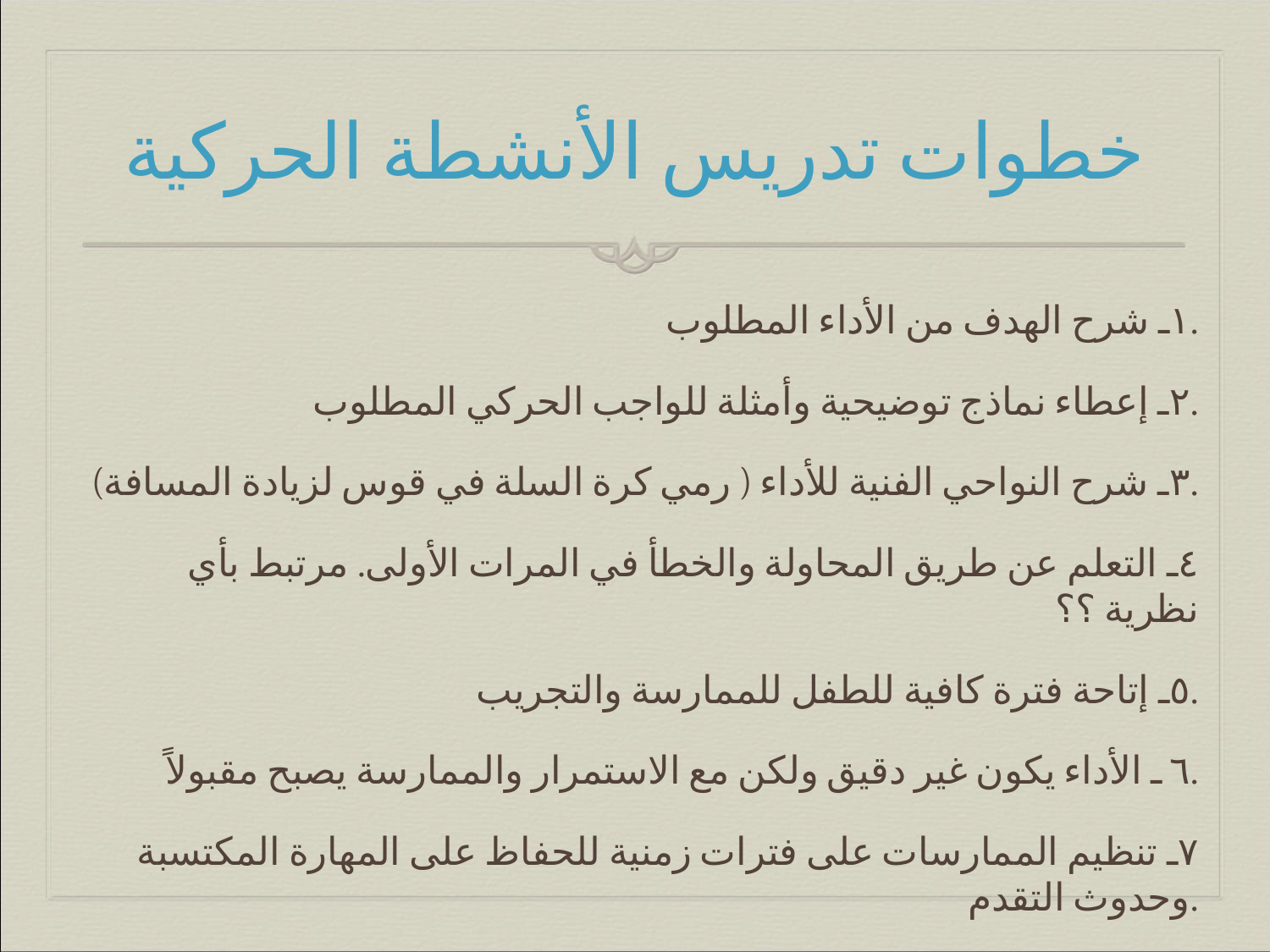

خطوات تدريس الأنشطة الحركية
١ـ شرح الهدف من الأداء المطلوب.
٢ـ إعطاء نماذج توضيحية وأمثلة للواجب الحركي المطلوب.
٣ـ شرح النواحي الفنية للأداء ( رمي كرة السلة في قوس لزيادة المسافة).
٤ـ التعلم عن طريق المحاولة والخطأ في المرات الأولى. مرتبط بأي نظرية ؟؟
٥ـ إتاحة فترة كافية للطفل للممارسة والتجريب.
٦ـ الأداء يكون غير دقيق ولكن مع الاستمرار والممارسة يصبح مقبولاً.
٧ـ تنظيم الممارسات على فترات زمنية للحفاظ على المهارة المكتسبة وحدوث التقدم.